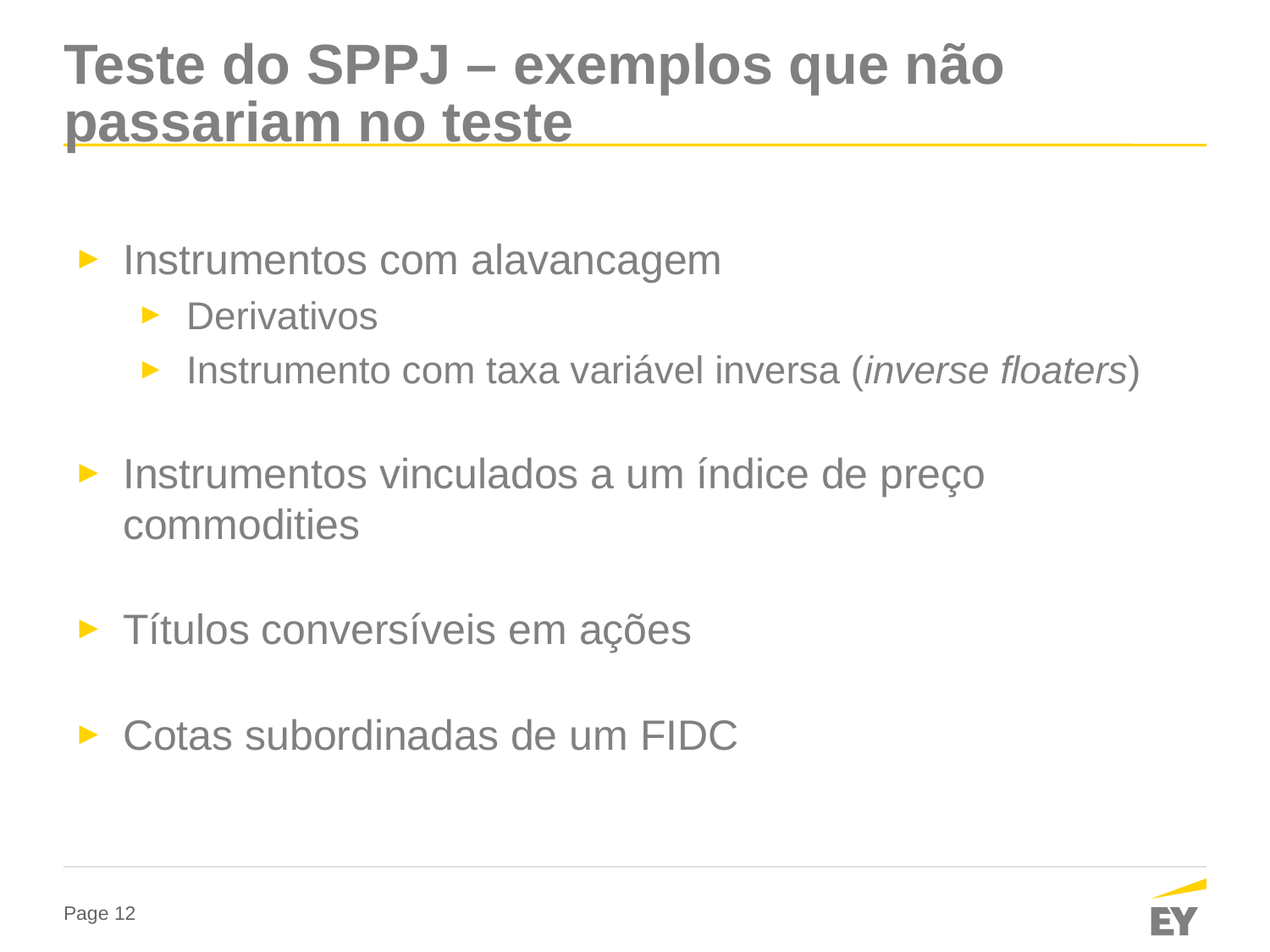

# Teste do SPPJ – exemplos que não passariam no teste

Instrumentos com alavancagem
Derivativos
Instrumento com taxa variável inversa (inverse floaters)

Instrumentos vinculados a um índice de preço commodities

Títulos conversíveis em ações

Cotas subordinadas de um FIDC